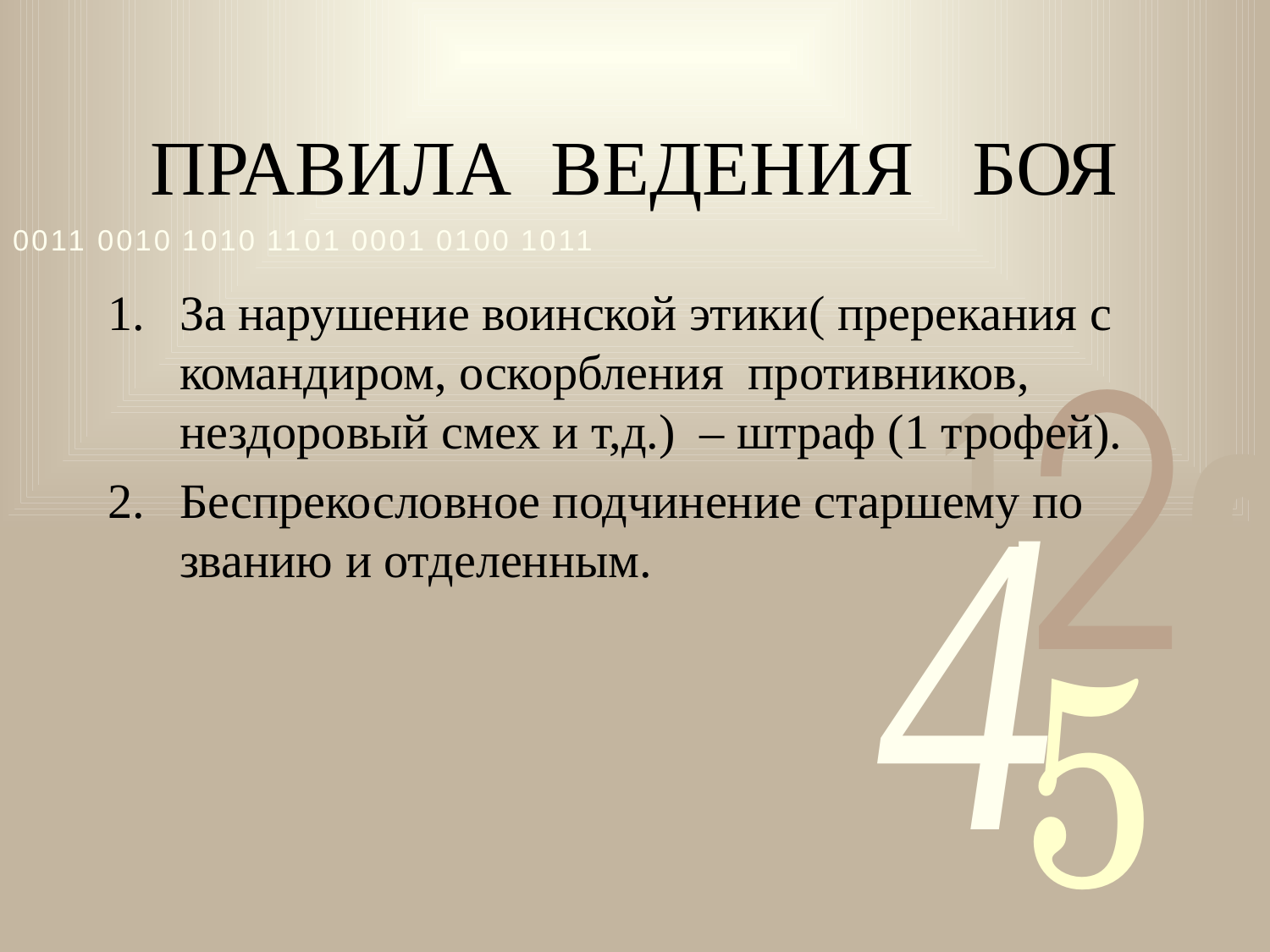

# ПРАВИЛА  ВЕДЕНИЯ   БОЯ
За нарушение воинской этики( пререкания с командиром, оскорбления  противников, нездоровый смех и т,д.)  – штраф (1 трофей).
Беспрекословное подчинение старшему по званию и отделенным.